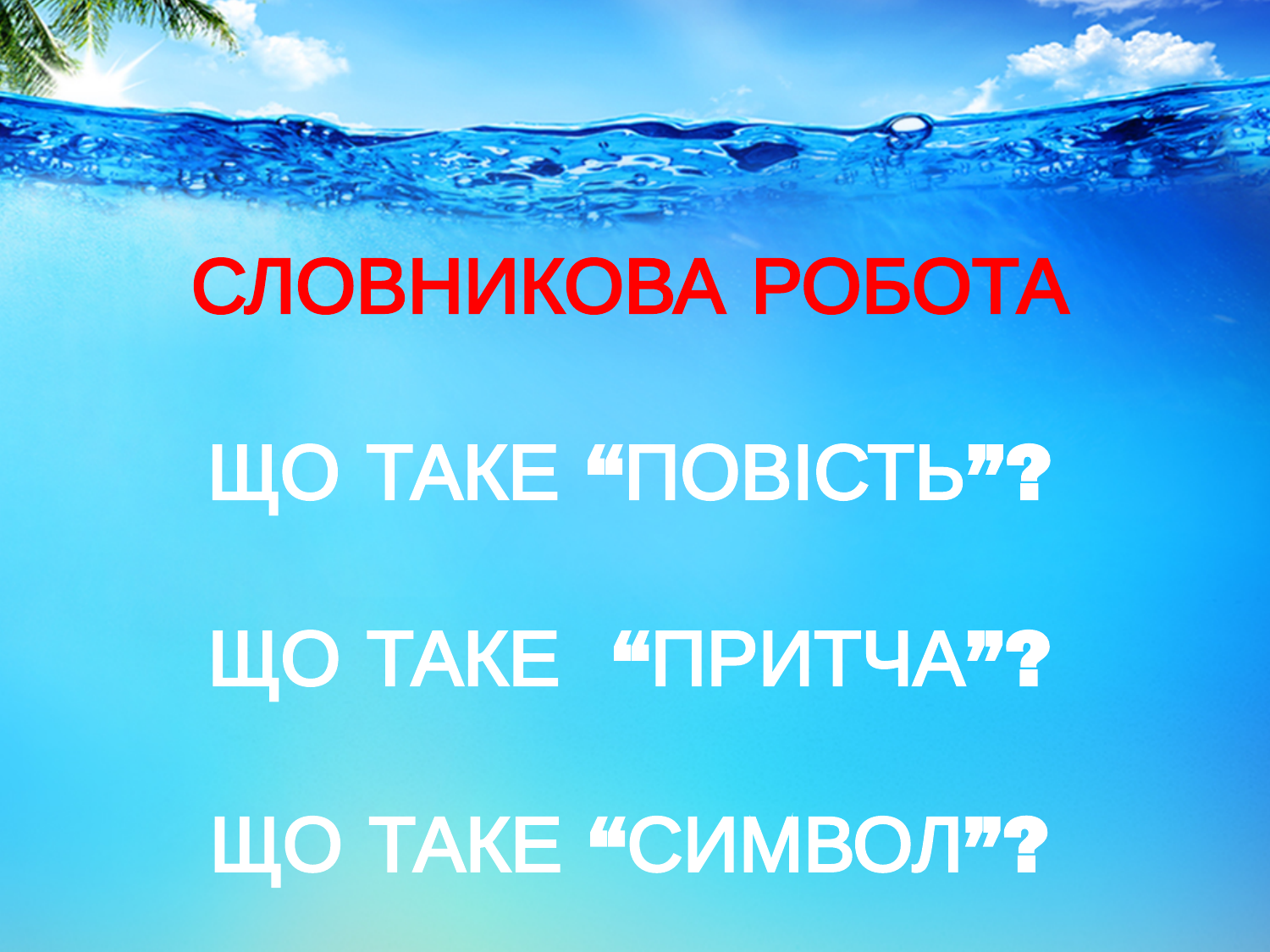

# СЛОВНИКОВА РОБОТА ЩО ТАКЕ “ПОВІСТЬ”? ЩО ТАКЕ  “ПРИТЧА”? ЩО ТАКЕ “СИМВОЛ”?